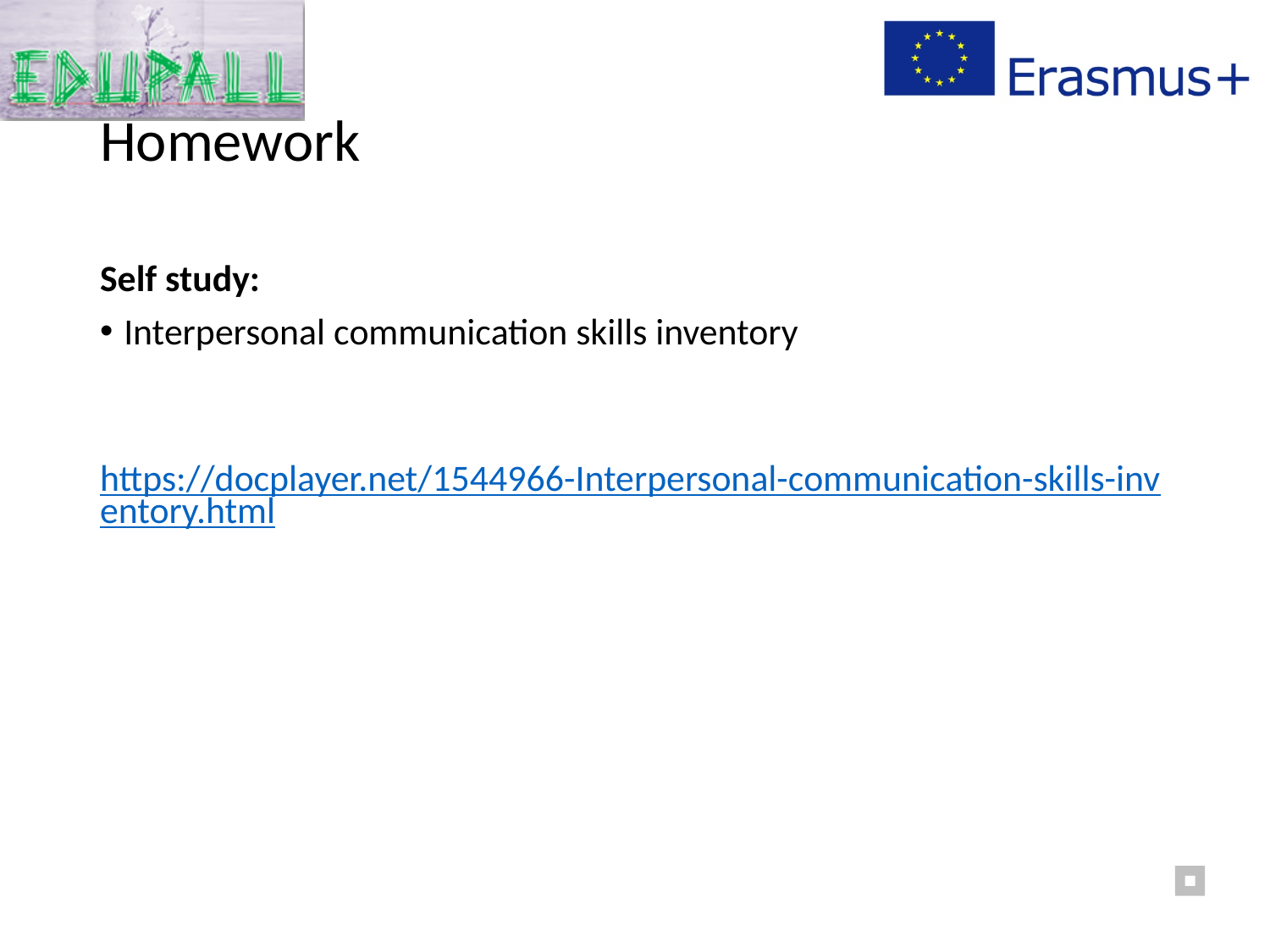

# Homework
Self study:
Interpersonal communication skills inventory

 https://docplayer.net/1544966-Interpersonal-communication-skills-inventory.html